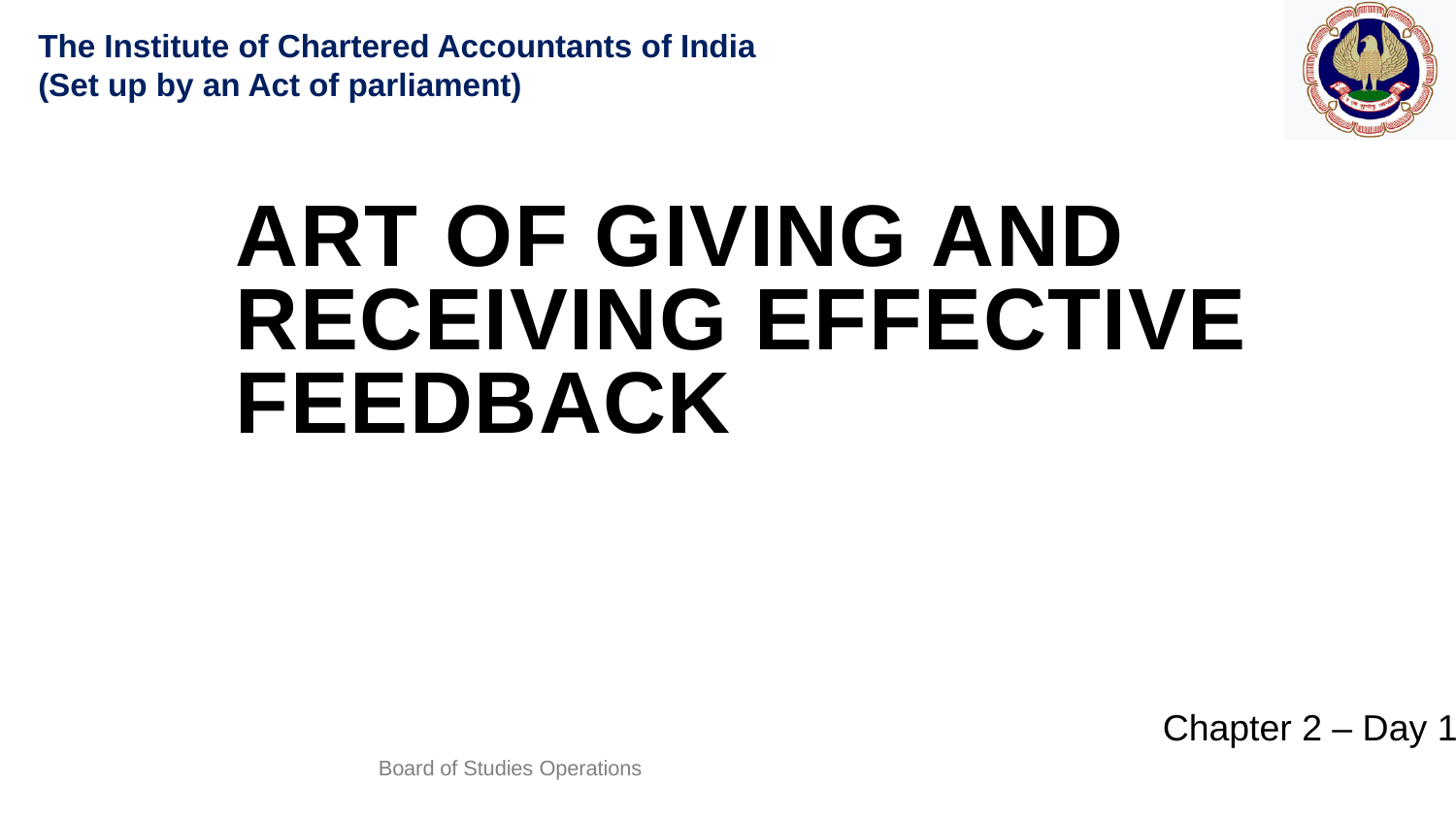

ART OF GIVING AND RECEIVING EFFECTIVE FEEDBACK